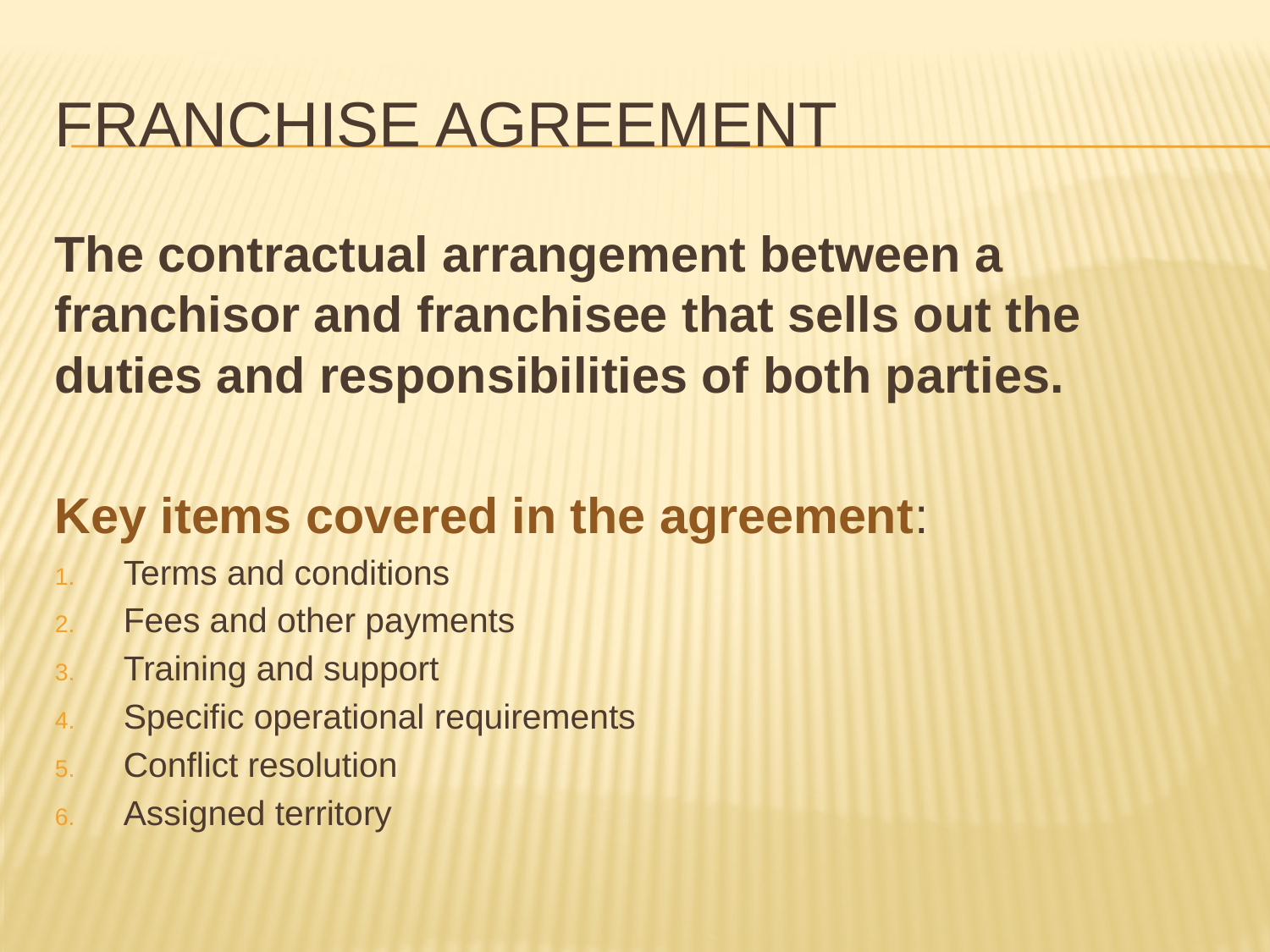

# Franchise Agreement
The contractual arrangement between a franchisor and franchisee that sells out the duties and responsibilities of both parties.

Key items covered in the agreement:
Terms and conditions
Fees and other payments
Training and support
Specific operational requirements
Conflict resolution
Assigned territory